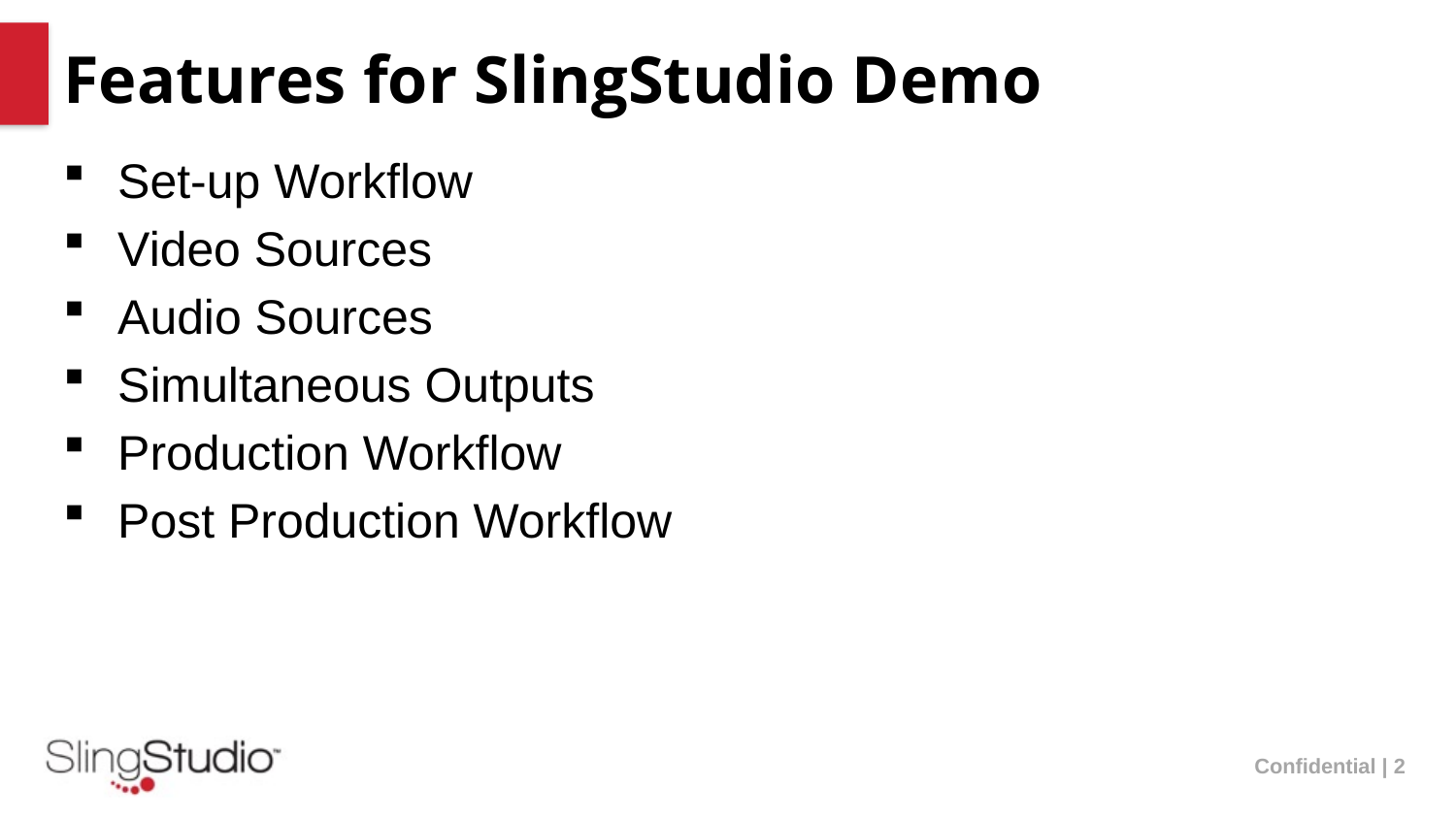

# Features for SlingStudio Demo
Set-up Workflow
Video Sources
Audio Sources
Simultaneous Outputs
Production Workflow
Post Production Workflow